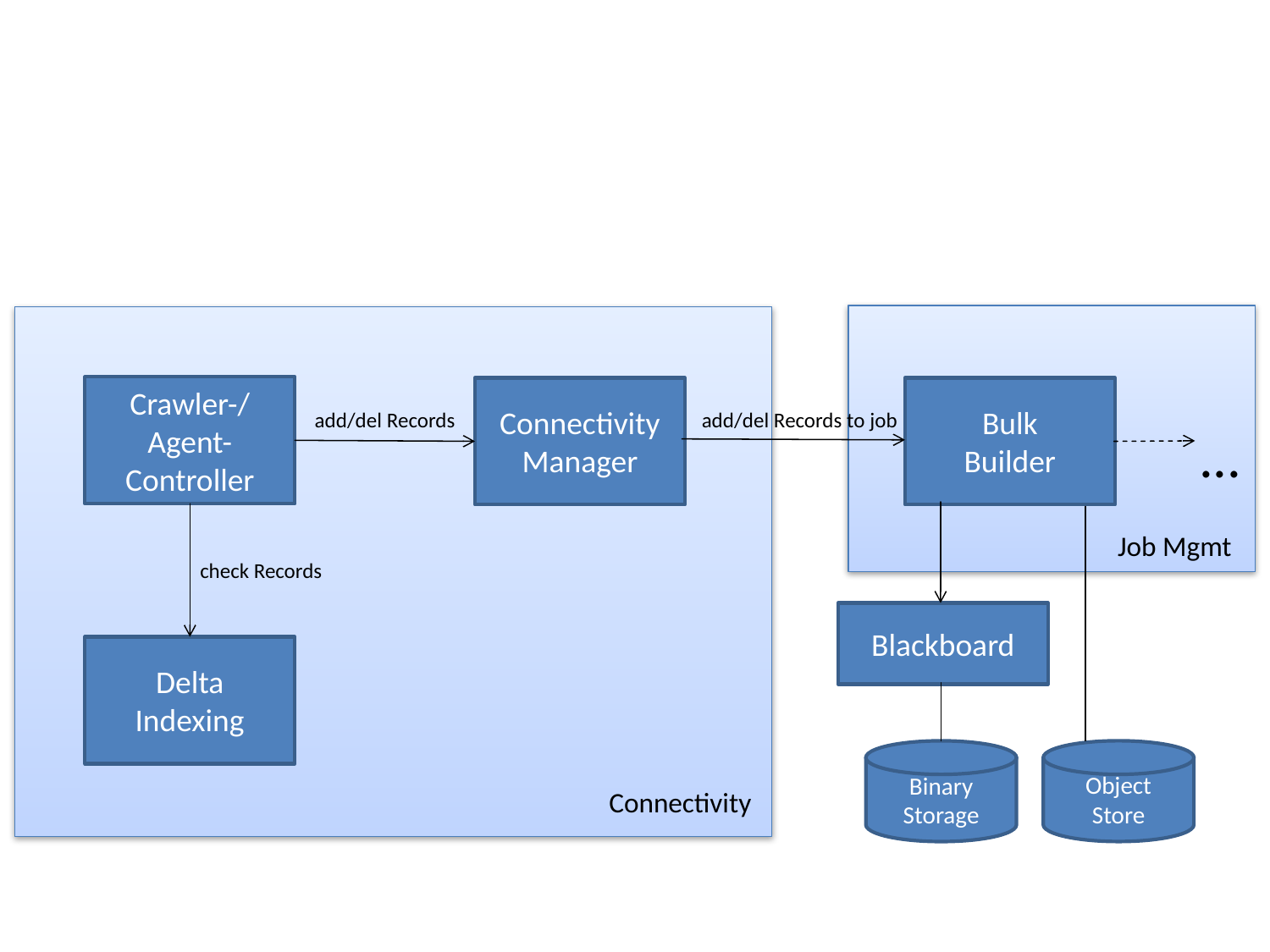

Crawler-/
Agent-
Controller
Connectivity
Manager
Bulk
Builder
add/del Records
add/del Records to job
...
Job Mgmt
check Records
Blackboard
Delta
Indexing
Object
Store
Binary
Storage
Connectivity